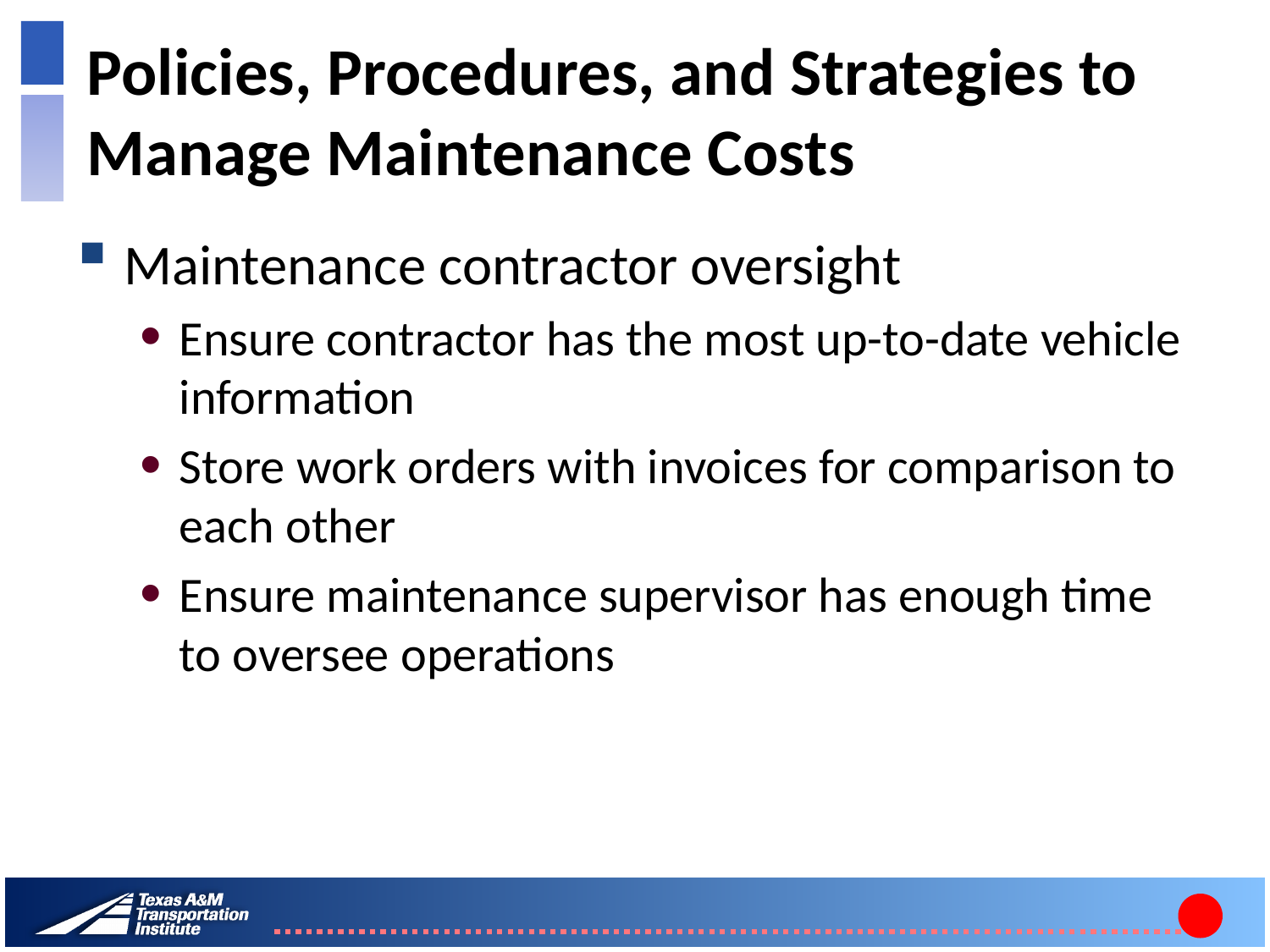

# Policies, Procedures, and Strategies to Manage Maintenance Costs
Maintenance contractor oversight
Ensure contractor has the most up-to-date vehicle information
Store work orders with invoices for comparison to each other
Ensure maintenance supervisor has enough time to oversee operations